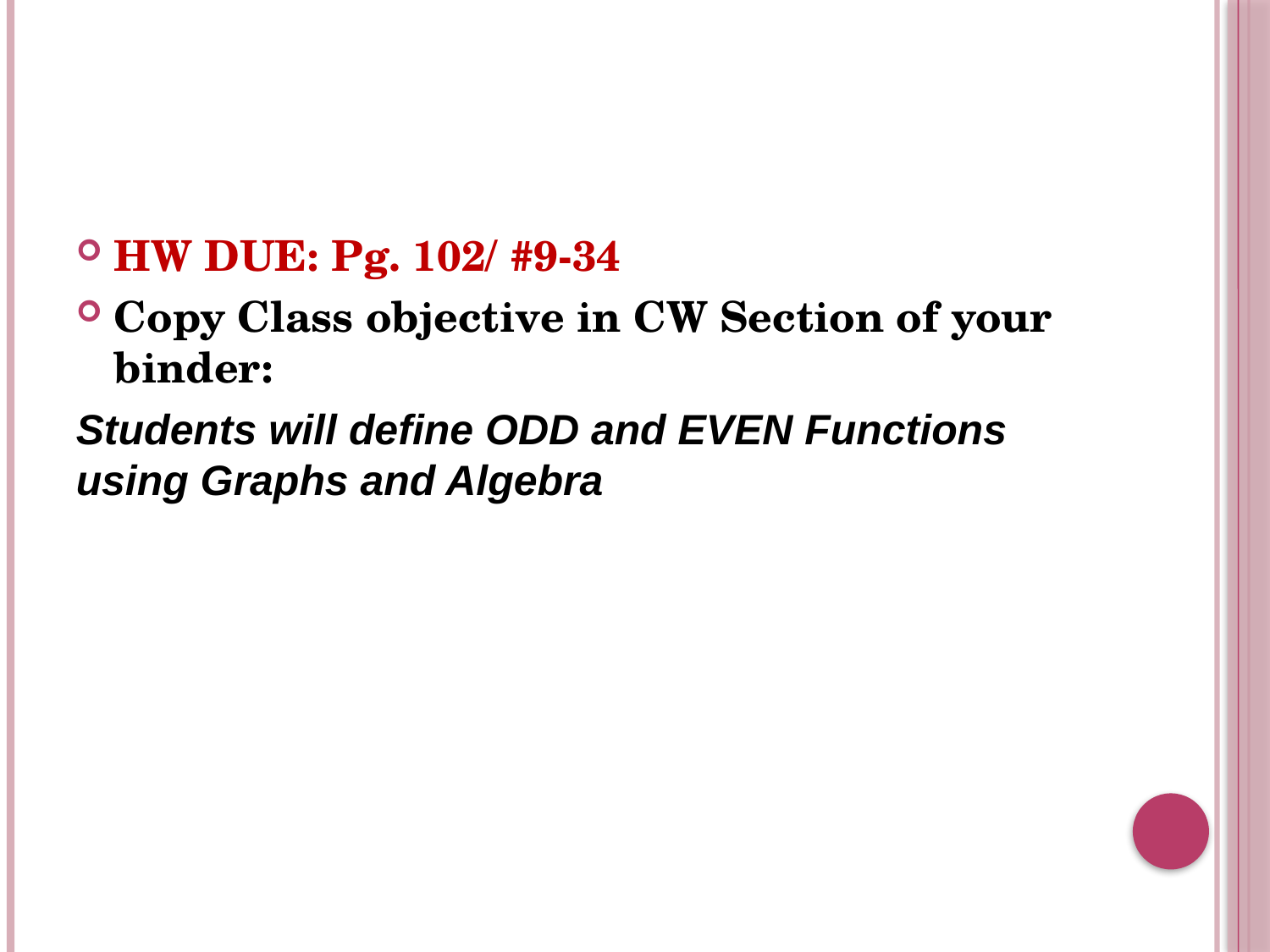

#
HW DUE: Pg. 102/ #9-34
Copy Class objective in CW Section of your binder:
Students will define ODD and EVEN Functions using Graphs and Algebra